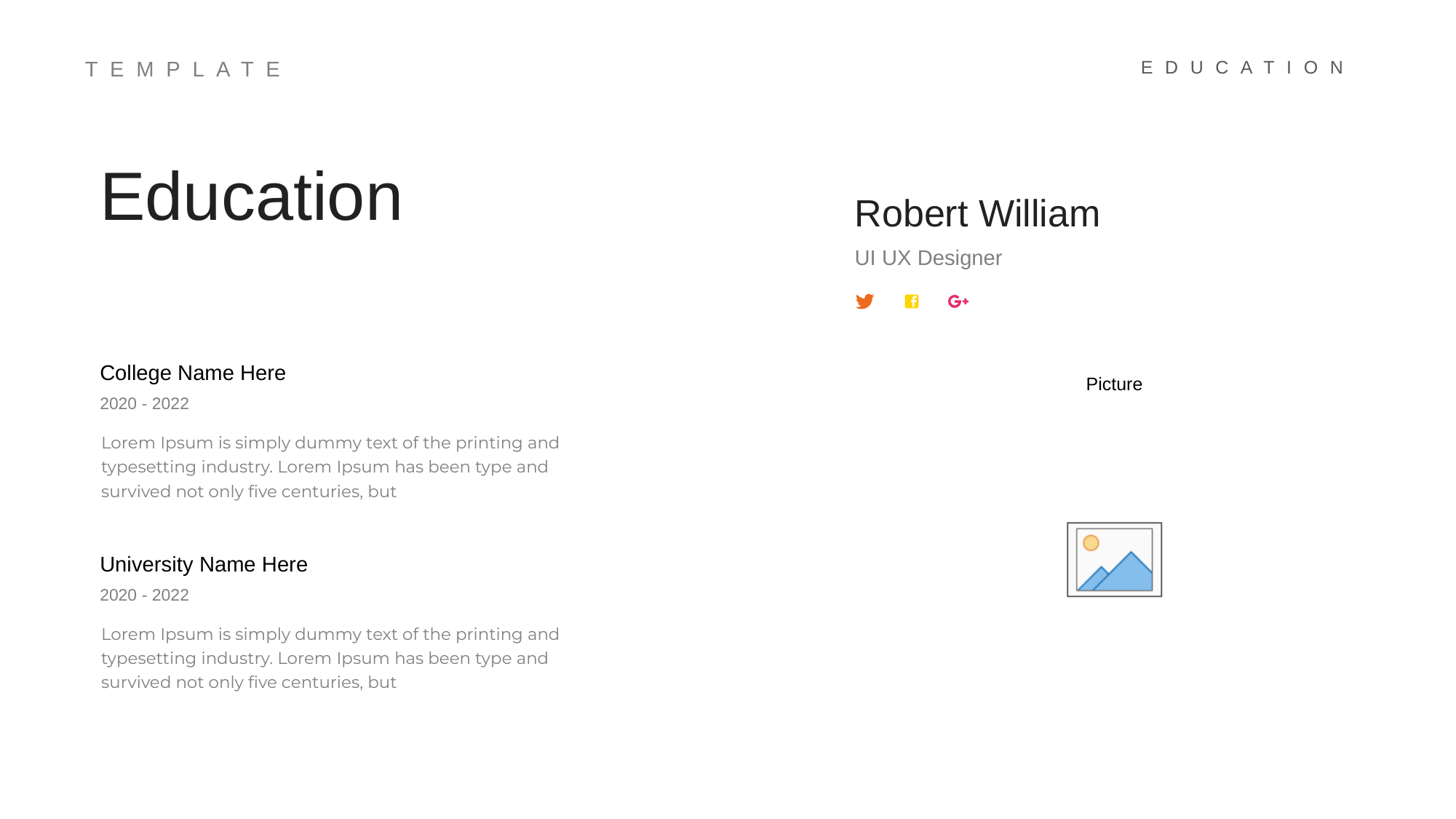

TEMPLATE
EDUCATION
Education
Robert William
UI UX Designer

College Name Here

2020 - 2022
Lorem Ipsum is simply dummy text of the printing and typesetting industry. Lorem Ipsum has been type and survived not only five centuries, but
University Name Here
2020 - 2022
Lorem Ipsum is simply dummy text of the printing and typesetting industry. Lorem Ipsum has been type and survived not only five centuries, but